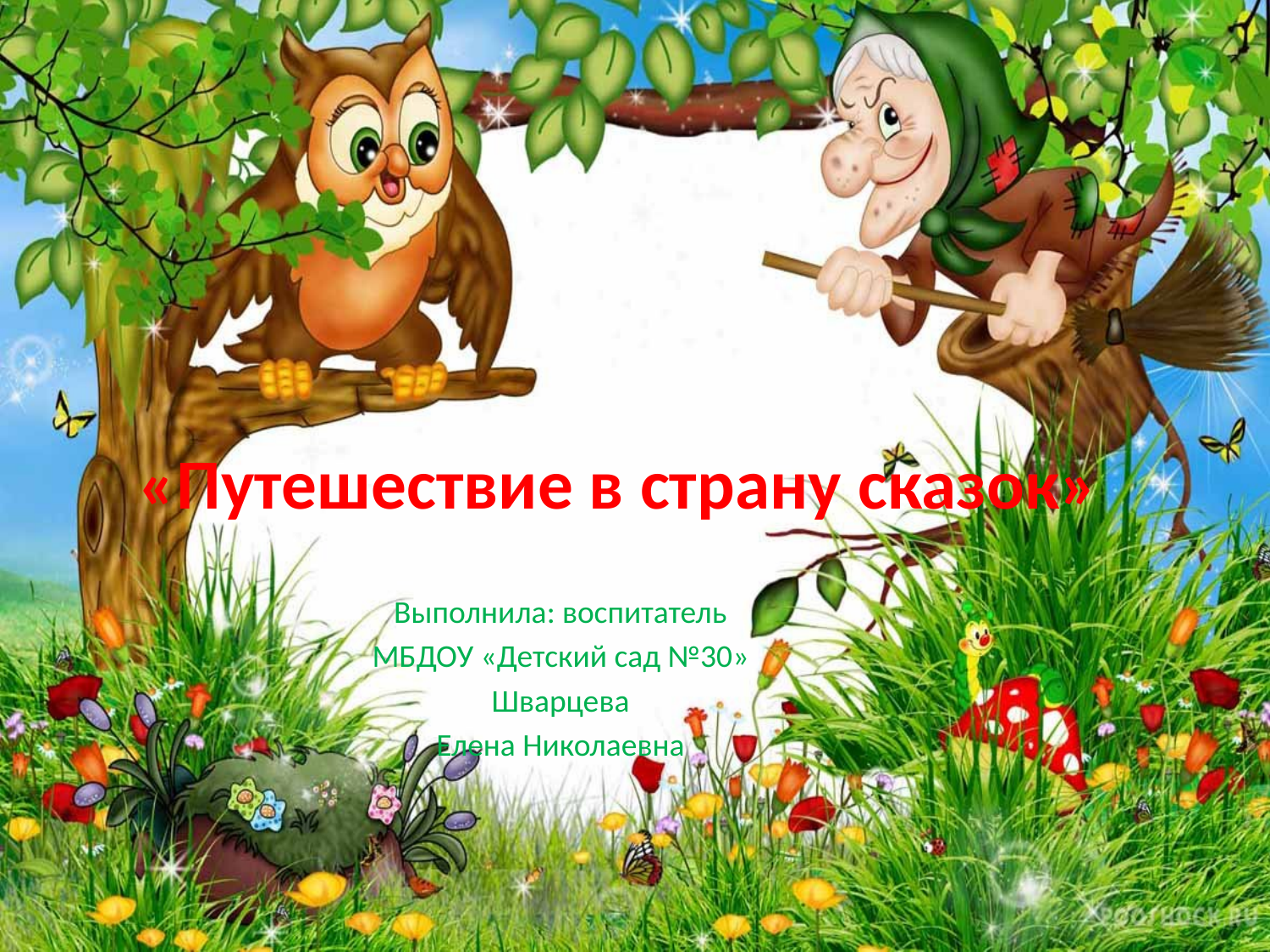

# «Путешествие в страну сказок»
Выполнила: воспитатель
МБДОУ «Детский сад №30»
Шварцева
Елена Николаевна